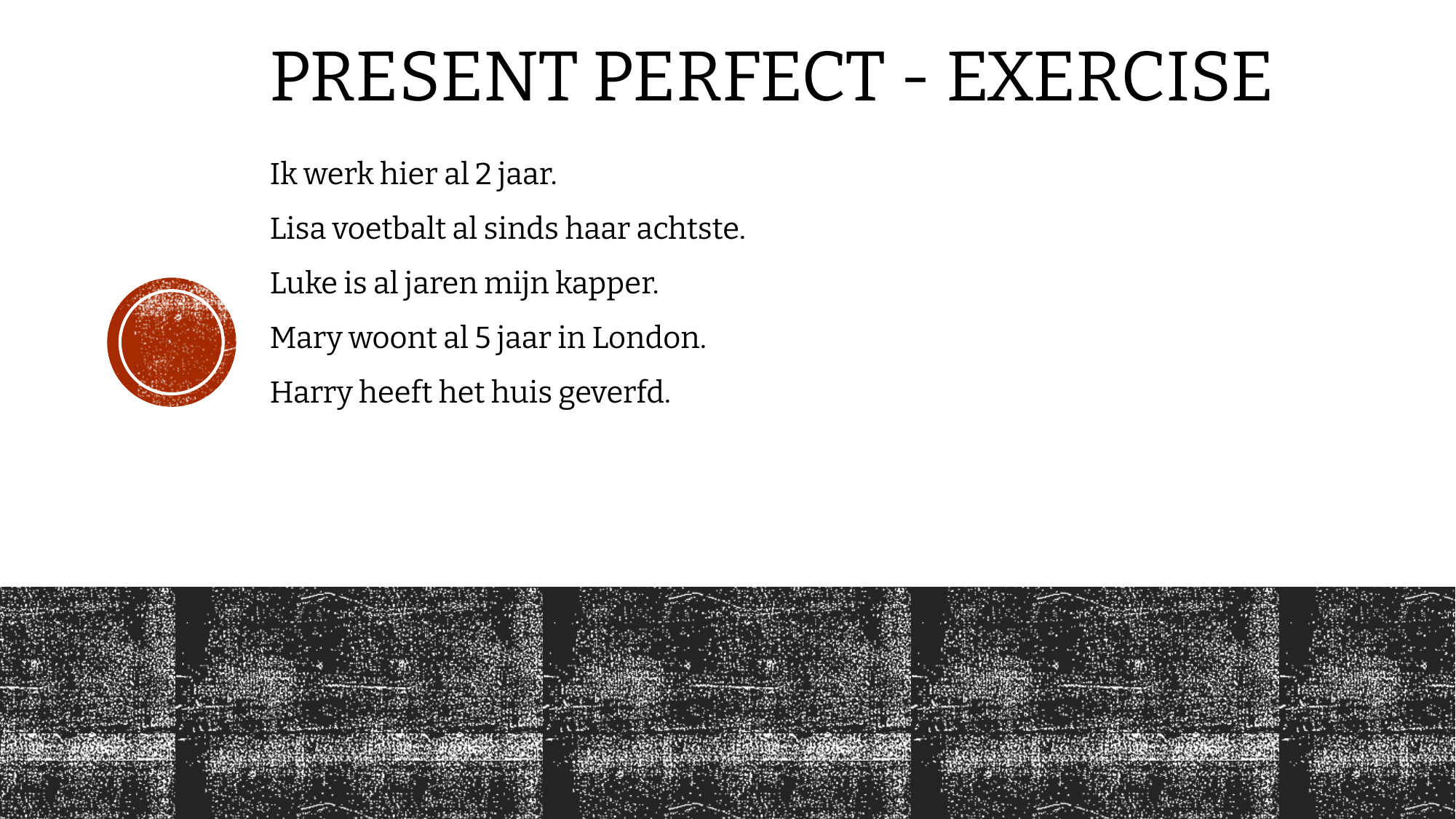

# Present perfect - exercise
Ik werk hier al 2 jaar.
Lisa voetbalt al sinds haar achtste.
Luke is al jaren mijn kapper.
Mary woont al 5 jaar in London.
Harry heeft het huis geverfd.